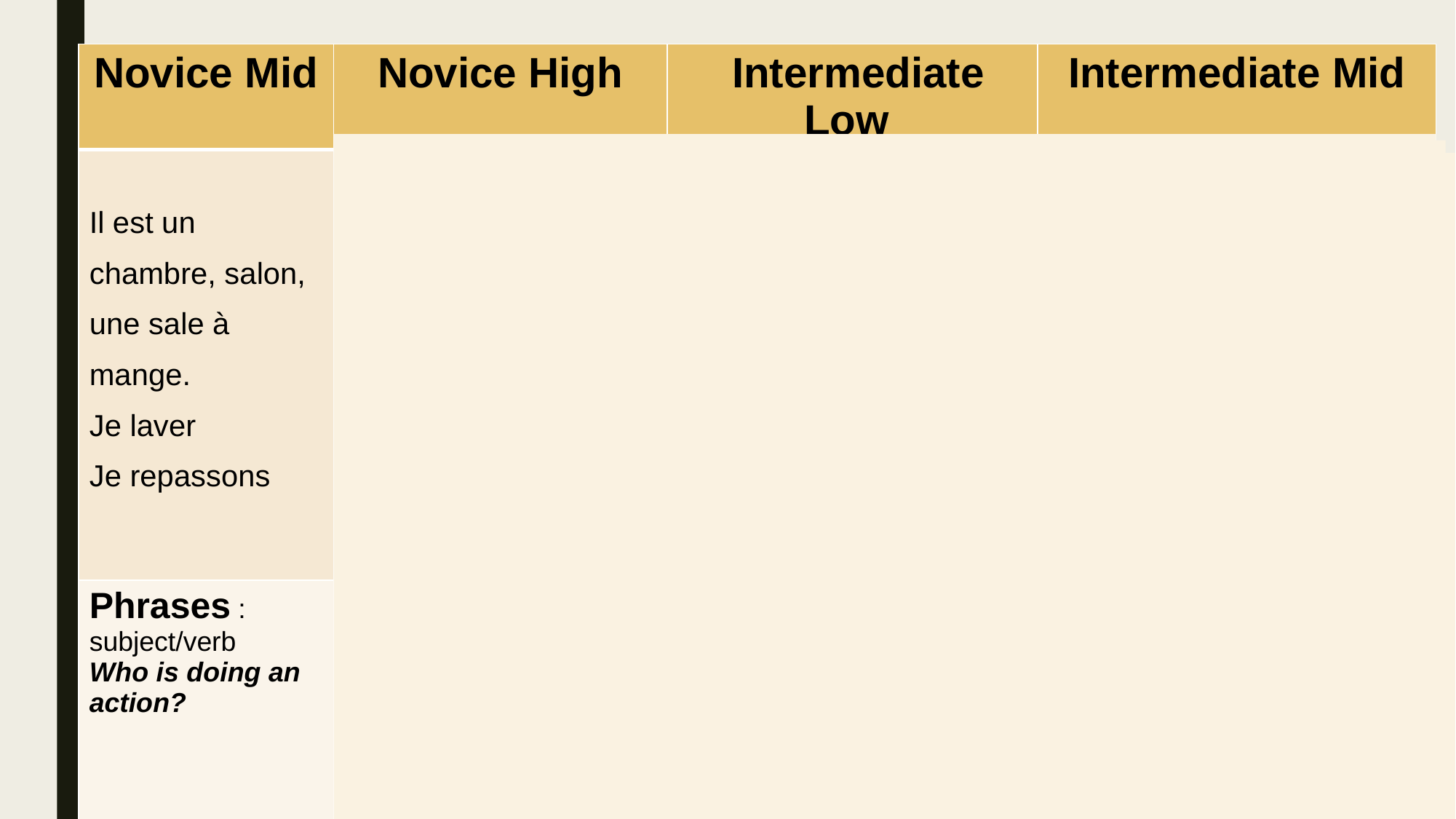

| Novice Mid | Novice High | Intermediate Low | Intermediate Mid |
| --- | --- | --- | --- |
| Il est un chambre, salon, une sale à mange. Je laver Je repassons | Il y a trois chambres, un salon, un sale de bains, une salon et un cuisine. Je fais la viaseille et aussi je fait le lit. Je fais le linge Je balayer le jardin | Il y a trois belle chambres lumineuse et à côté des chambre, une grande salle de bain modern. Je fait la vaisselle dans la cuisine avec ma mère. Souvent je fais le lit. Je n’aime pas faire la lessive. En été je tonds la pelouse. C’est fatiguant | J’habites une maison moderne à Fairfield avec toutes ma famille. Nous y habitons depuis 5 ans. J’aime cette maison parce qu’elle est près de l’école et à côté de la gare. Tous les jours, quand je rentre de l’école, je fais mon lit. J’aime ranger ma chambre parce que ma mère es contente. |
| Phrases : subject/verb Who is doing an action? | Sentences: Subject/ verb/ object Who is doing what? | Strings of sentences: (at least 3 simple sentences + details) Key word: VARIETY Who is doing what when? How/ Where? | Connected sentences with complex structures (2 complex component / dependent clauses) When / because/ Connected words Variety of tenses (past ) |